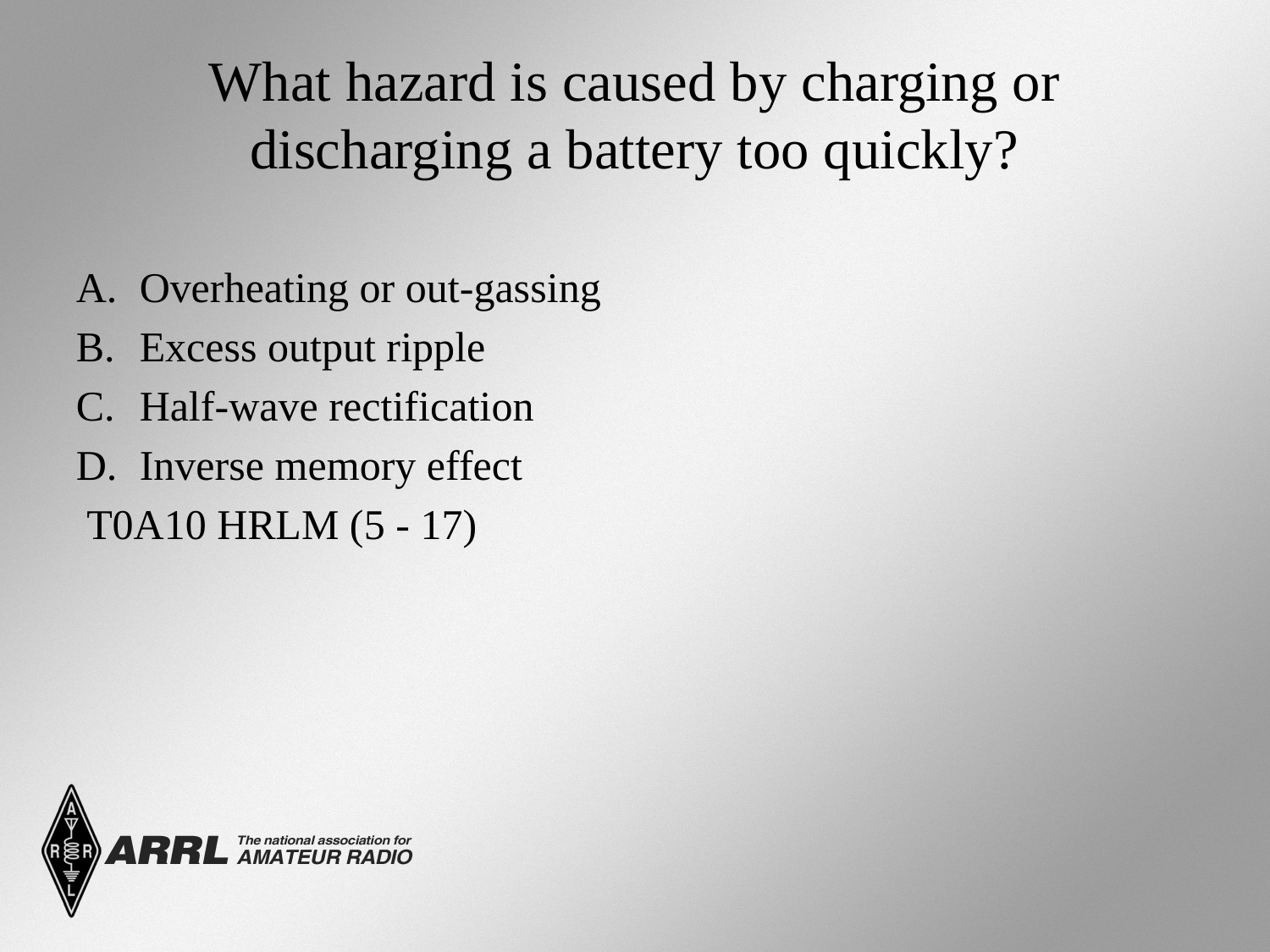

# What hazard is caused by charging or discharging a battery too quickly?
Overheating or out-gassing
Excess output ripple
Half-wave rectification
Inverse memory effect
 T0A10 HRLM (5 - 17)